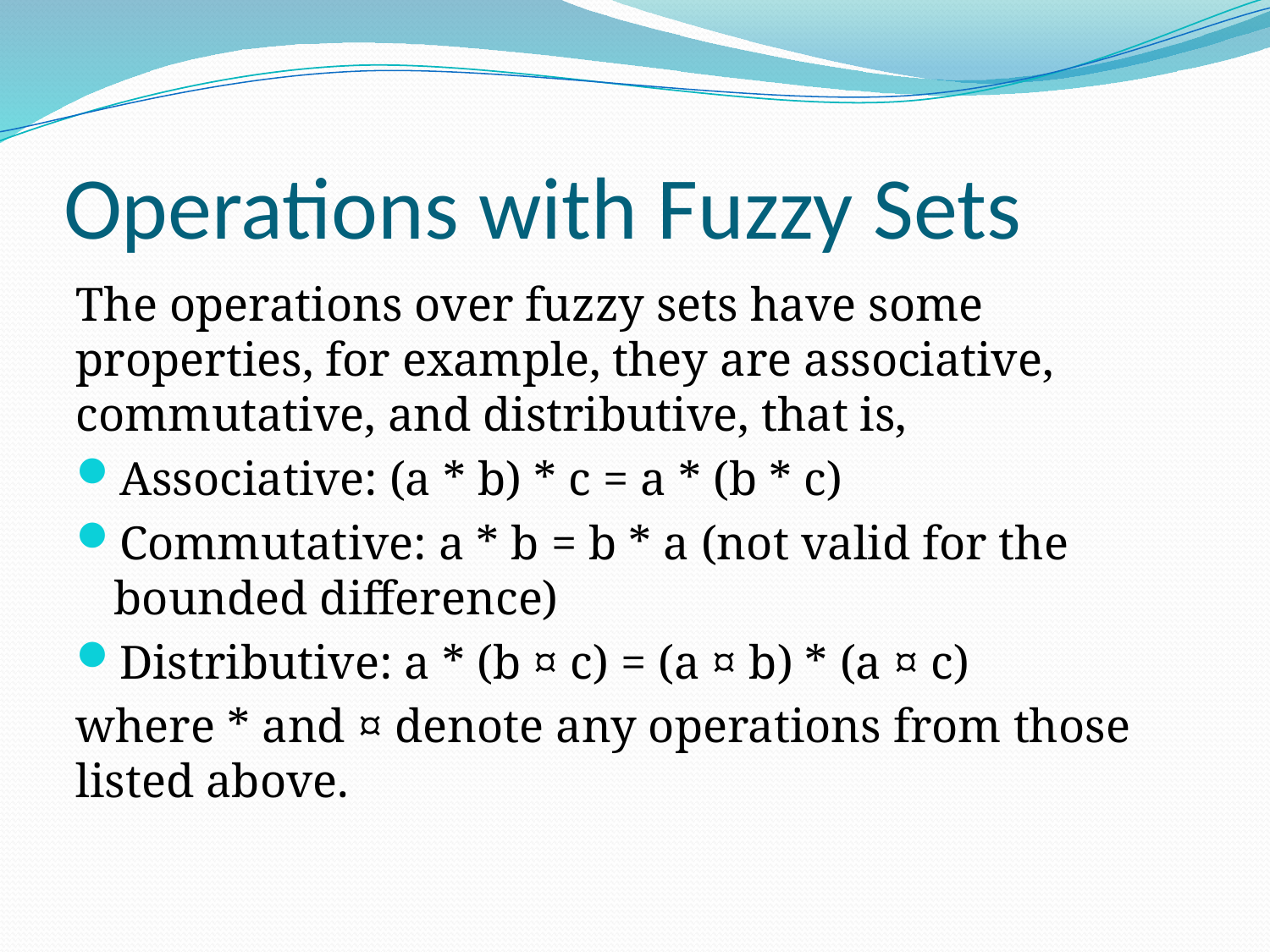

# Operations with Fuzzy Sets
The operations over fuzzy sets have some properties, for example, they are associative, commutative, and distributive, that is,
Associative: (a * b) * c = a * (b * c)
Commutative: a * b = b * a (not valid for the bounded difference)
Distributive: a * (b ¤ c) = (a ¤ b) * (a ¤ c)
where * and ¤ denote any operations from those listed above.